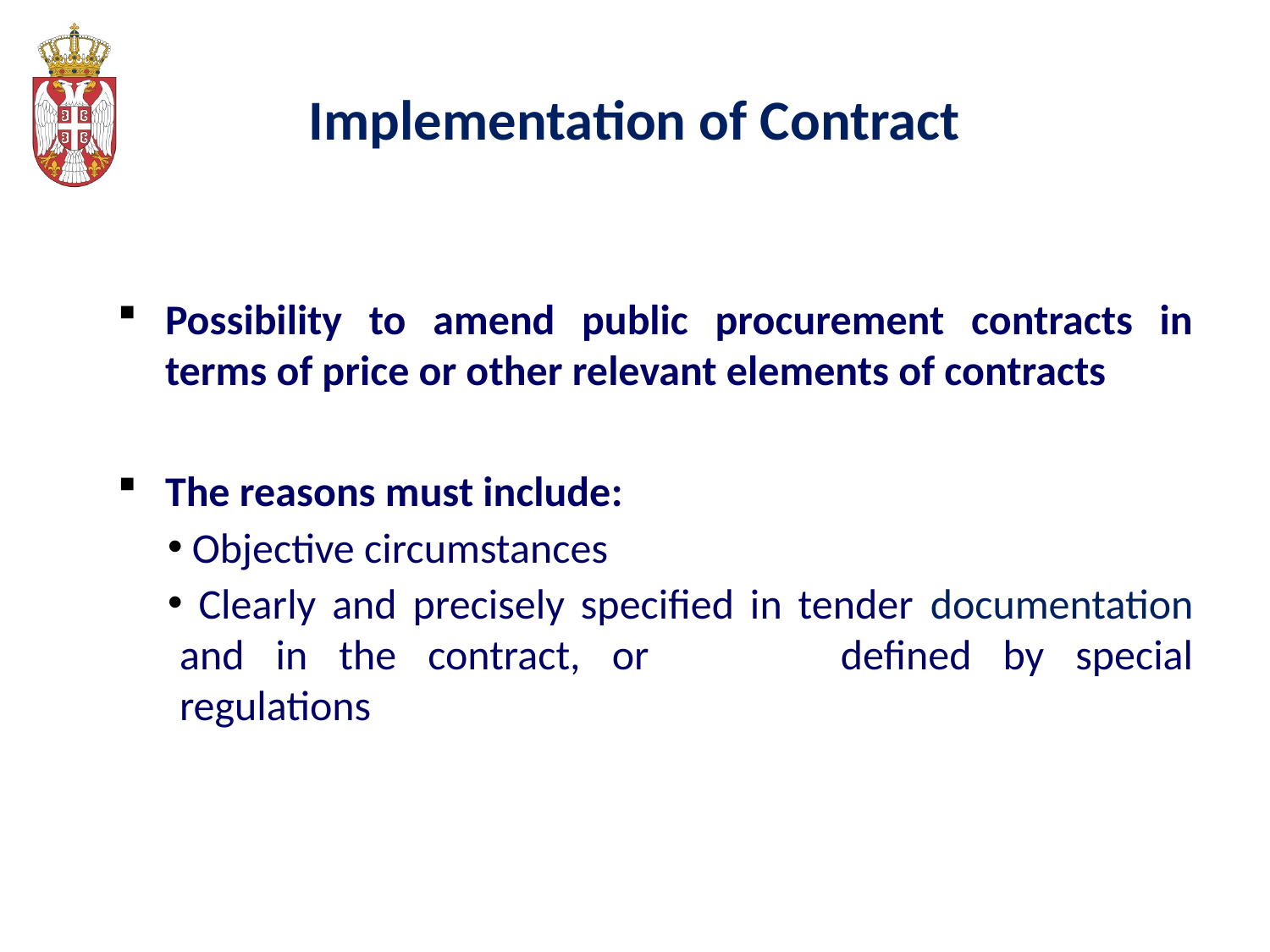

# Implementation of Contract
Possibility to amend public procurement contracts in terms of price or other relevant elements of contracts

The reasons must include:
 Objective circumstances
 Clearly and precisely specified in tender documentation and in the contract, or   	defined by special regulations